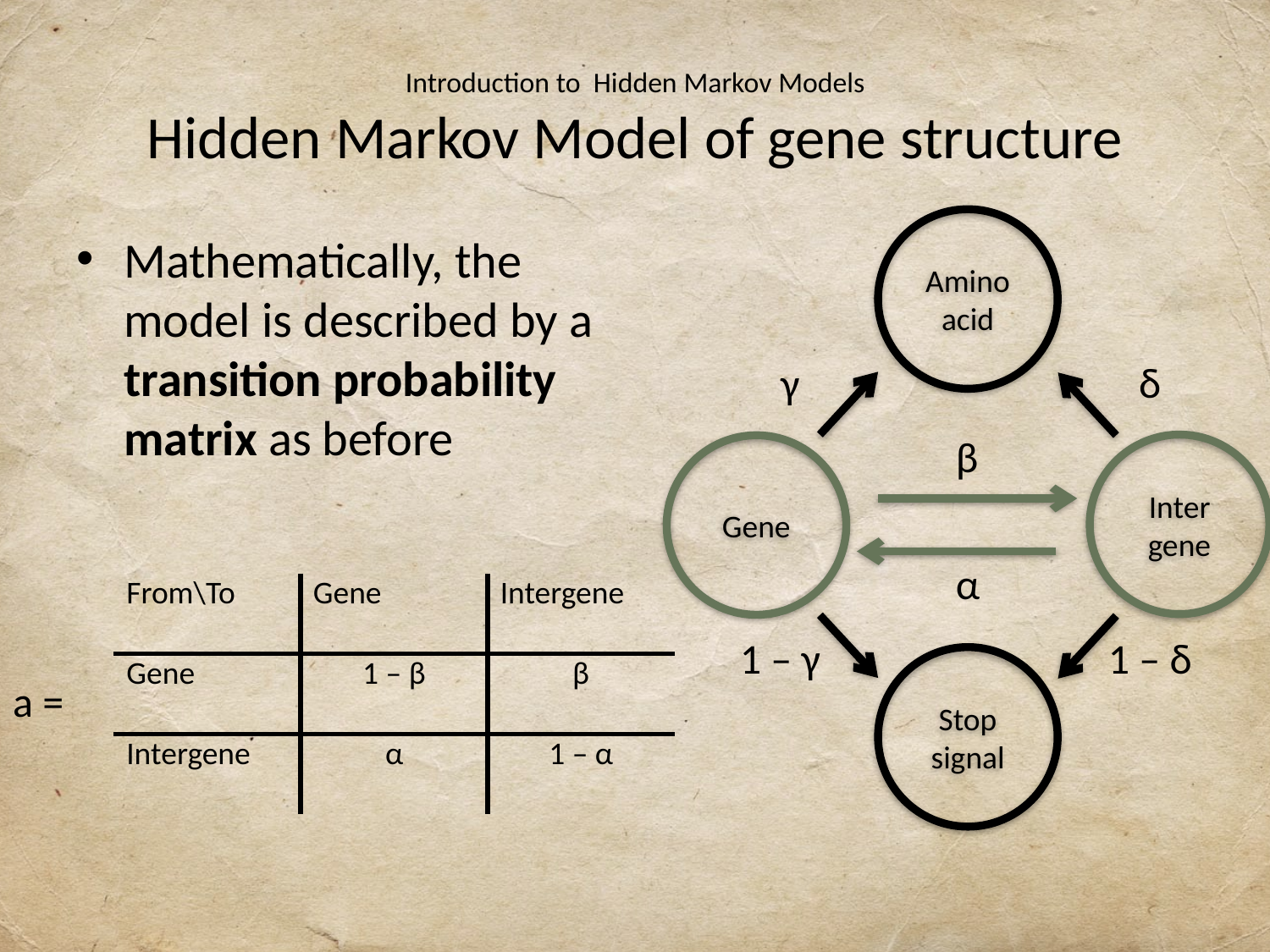

# Introduction to  Hidden Markov Models Hidden Markov Model of gene structure
Amino acid
δ
γ
β
Inter
gene
Gene
α
1 – δ
1 – γ
Stop signal
Mathematically, the model is described by a transition probability matrix as before
| From\To | Gene | Intergene |
| --- | --- | --- |
| Gene | 1 – β | β |
| Intergene | α | 1 – α |
a =